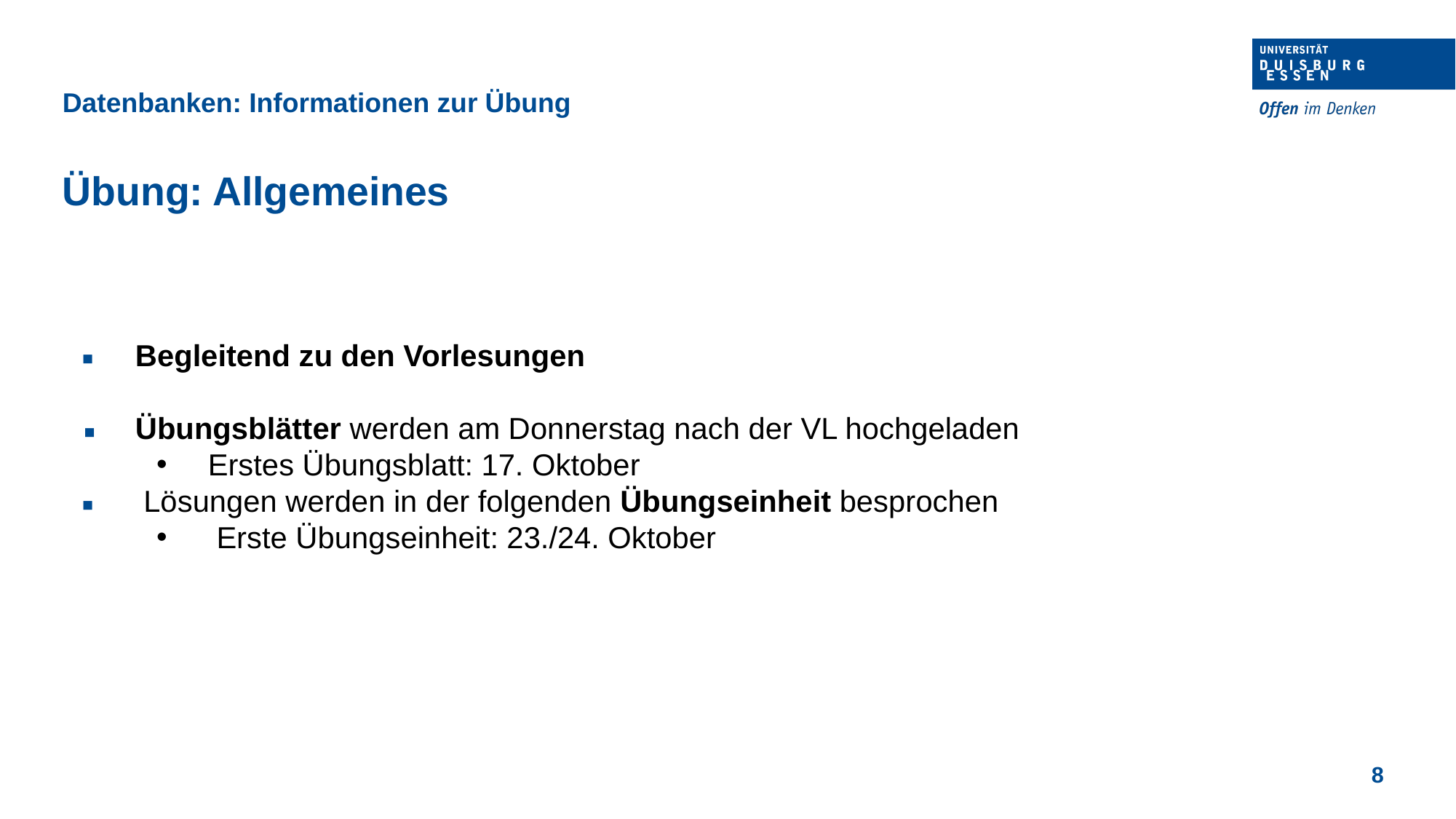

Datenbanken: Informationen zur Übung
Übung: Allgemeines
Begleitend zu den Vorlesungen

Übungsblätter werden am Donnerstag nach der VL hochgeladen
Erstes Übungsblatt: 17. Oktober
 Lösungen werden in der folgenden Übungseinheit besprochen
 Erste Übungseinheit: 23./24. Oktober
8